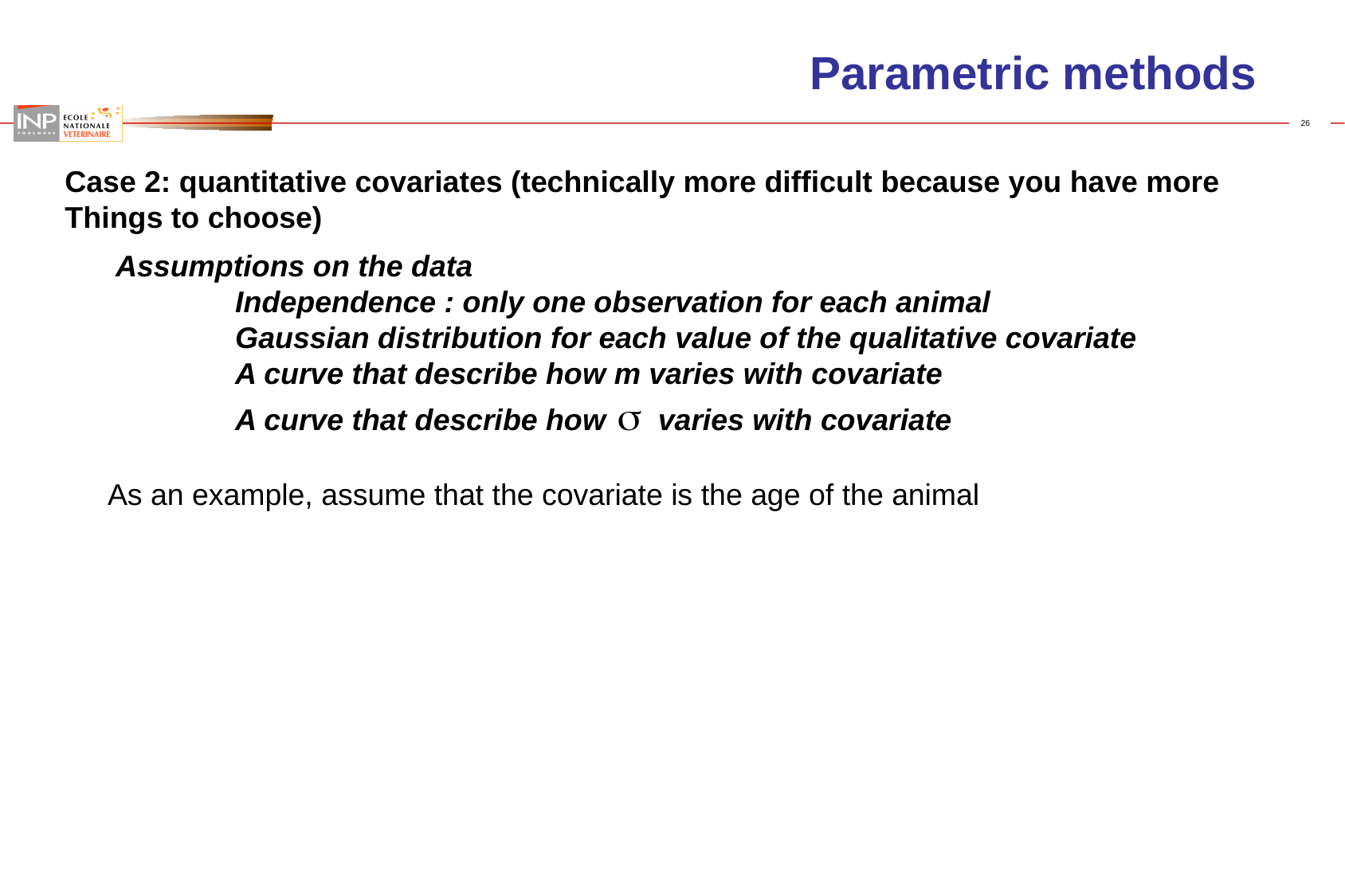

# Parametric methods
Case 2: quantitative covariates (technically more difficult because you have more
Things to choose)
Assumptions on the data
	Independence : only one observation for each animal
	Gaussian distribution for each value of the qualitative covariate
	A curve that describe how m varies with covariate
 	A curve that describe how σ  varies with covariate

As an example, assume that the covariate is the age of the animal